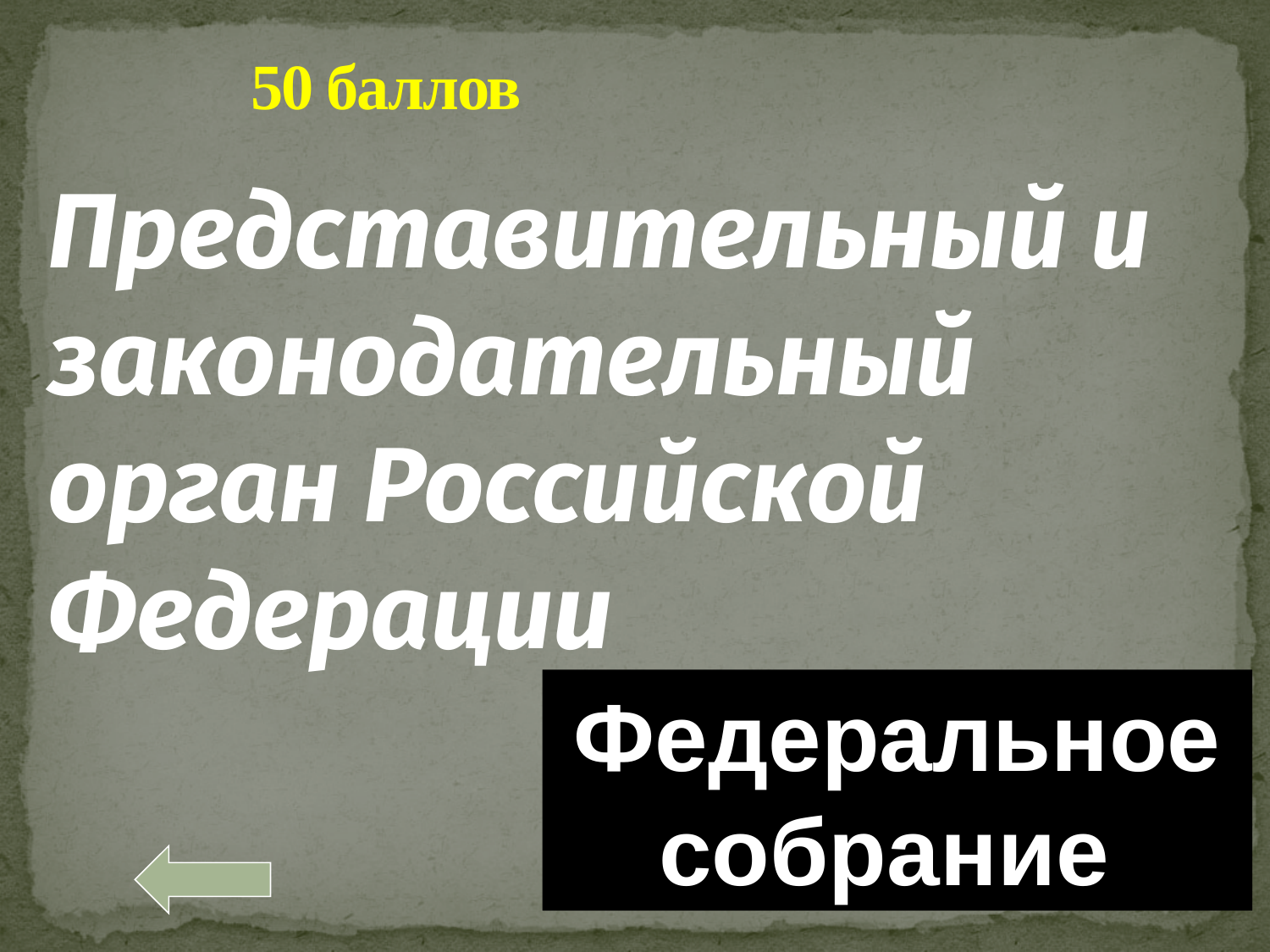

# 50 баллов
Представительный и законодательный орган Российской Федерации

Федеральное собрание